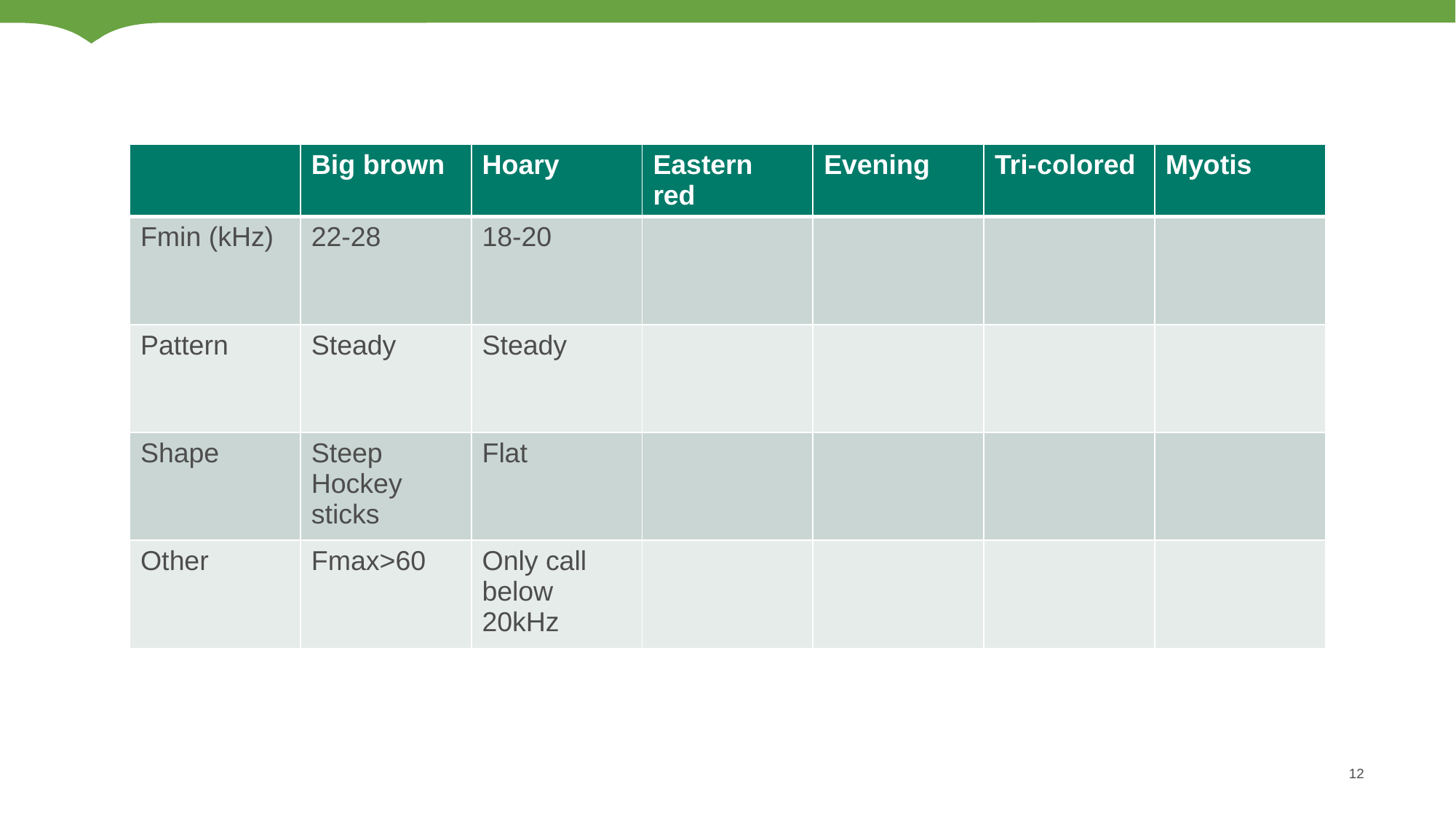

|  | Big brown | Hoary | Eastern red | Evening | Tri-colored | Myotis |
| --- | --- | --- | --- | --- | --- | --- |
| Fmin (kHz) | 22-28 | 18-20 |  |  |  |  |
| Pattern | Steady | Steady |  |  |  |  |
| Shape | Steep Hockey sticks | Flat |  |  |  |  |
| Other | Fmax>60 | Only call below 20kHz |  |  |  |  |